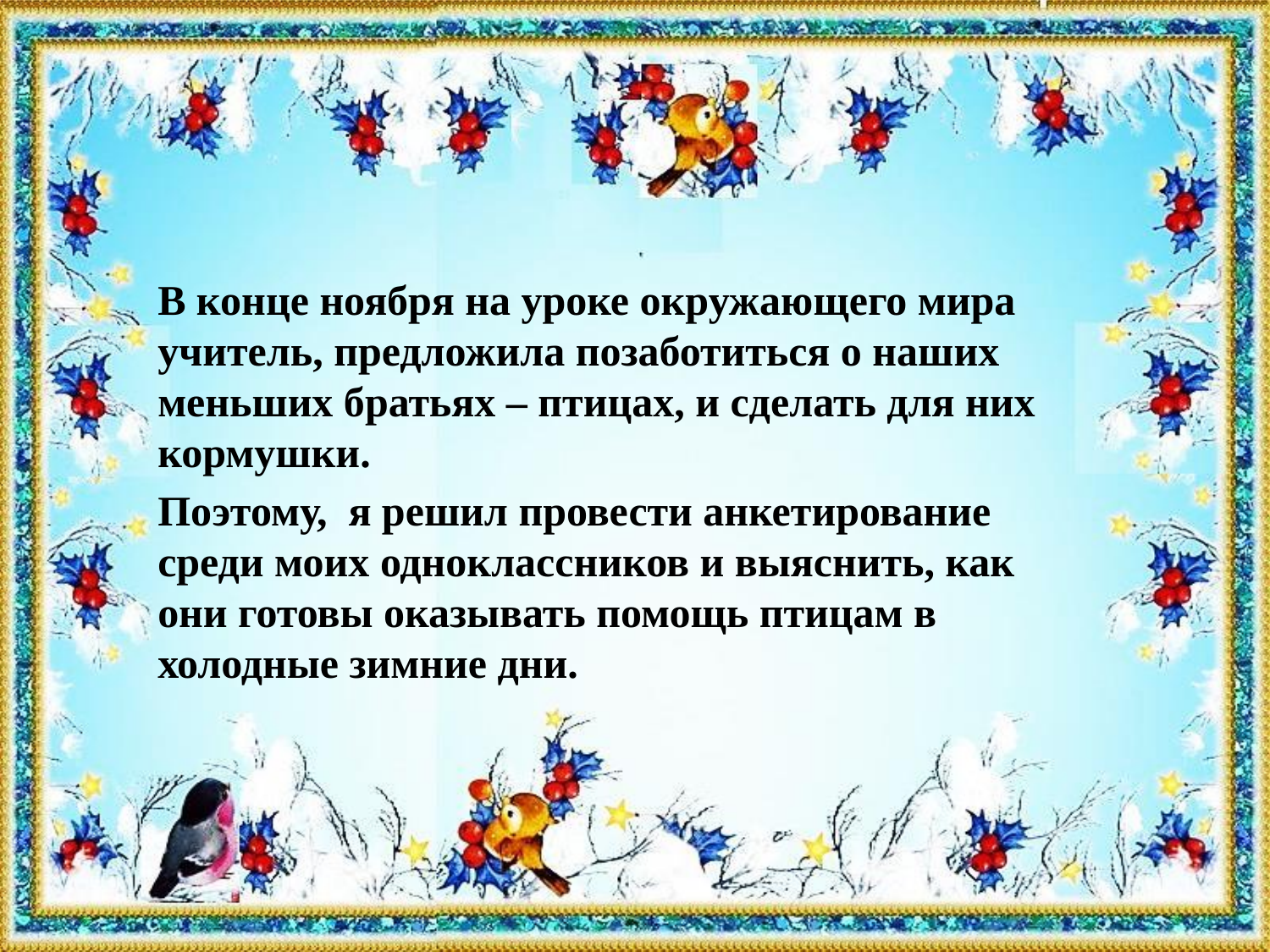

#
В конце ноября на уроке окружающего мира учитель, предложила позаботиться о наших меньших братьях – птицах, и сделать для них кормушки.
Поэтому,  я решил провести анкетирование среди моих одноклассников и выяснить, как они готовы оказывать помощь птицам в холодные зимние дни.